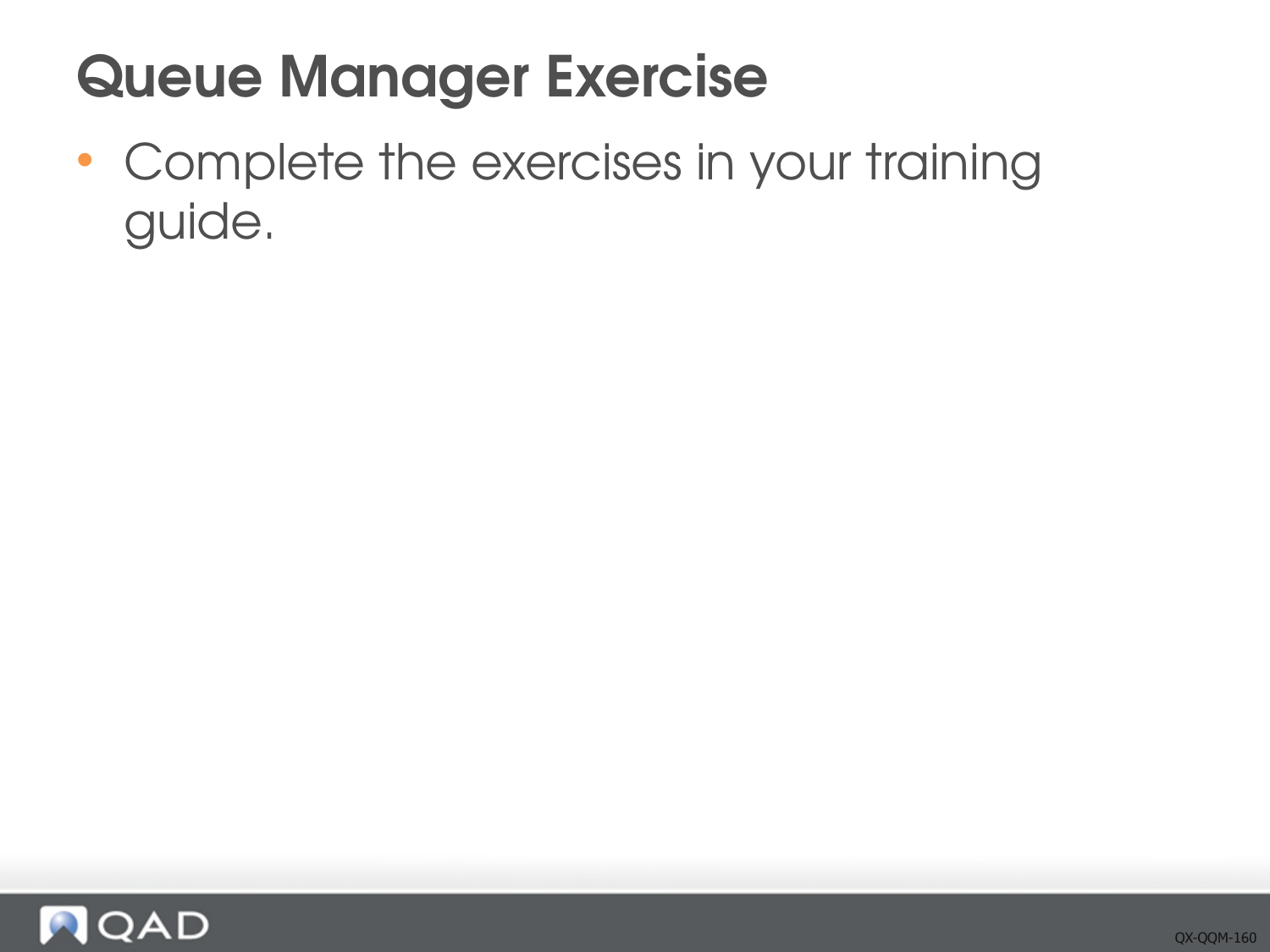

# Queue Manager Exercise
Complete the exercises in your training guide.
QX-QQM-160